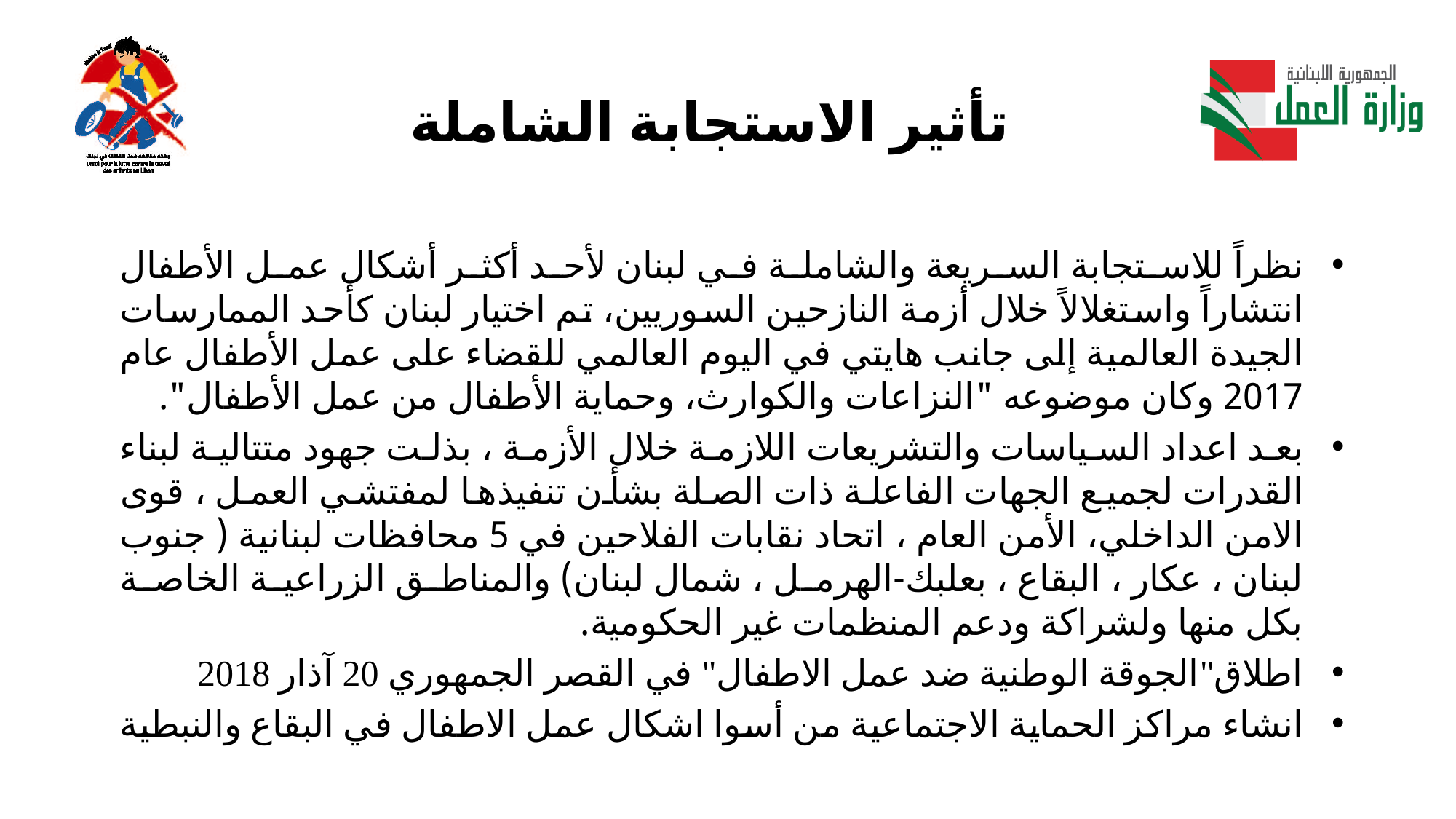

# تأثير الاستجابة الشاملة
نظراً للاستجابة السريعة والشاملة في لبنان لأحد أكثر أشكال عمل الأطفال انتشاراً واستغلالاً خلال أزمة النازحين السوريين، تم اختيار لبنان كأحد الممارسات الجيدة العالمية إلى جانب هايتي في اليوم العالمي للقضاء على عمل الأطفال عام 2017 وكان موضوعه "النزاعات والكوارث، وحماية الأطفال من عمل الأطفال".
بعد اعداد السياسات والتشريعات اللازمة خلال الأزمة ، بذلت جهود متتالية لبناء القدرات لجميع الجهات الفاعلة ذات الصلة بشأن تنفيذها لمفتشي العمل ، قوى الامن الداخلي، الأمن العام ، اتحاد نقابات الفلاحين في 5 محافظات لبنانية ( جنوب لبنان ، عكار ، البقاع ، بعلبك-الهرمل ، شمال لبنان) والمناطق الزراعية الخاصة بكل منها ولشراكة ودعم المنظمات غير الحكومية.
اطلاق"الجوقة الوطنية ضد عمل الاطفال" في القصر الجمهوري 20 آذار 2018
انشاء مراكز الحماية الاجتماعية من أسوا اشكال عمل الاطفال في البقاع والنبطية